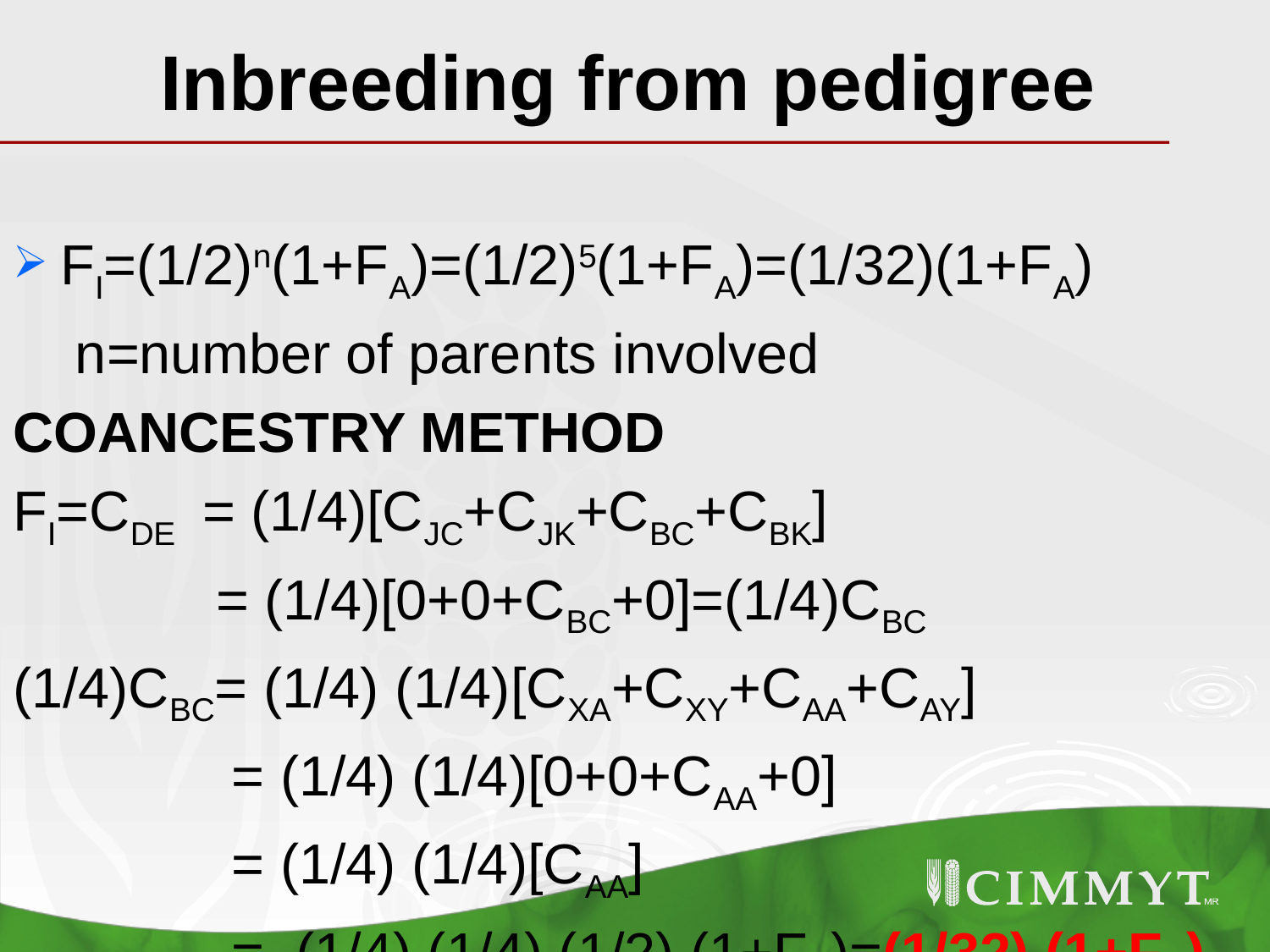

# Inbreeding from pedigree
FI=(1/2)n(1+FA)=(1/2)5(1+FA)=(1/32)(1+FA)
    n=number of parents involved
COANCESTRY METHOD
FI=CDE   = (1/4)[CJC+CJK+CBC+CBK]
             = (1/4)[0+0+CBC+0]=(1/4)CBC
(1/4)CBC= (1/4) (1/4)[CXA+CXY+CAA+CAY]
              = (1/4) (1/4)[0+0+CAA+0]
              = (1/4) (1/4)[CAA]
              =  (1/4) (1/4) (1/2) (1+FA)=(1/32) (1+FA)